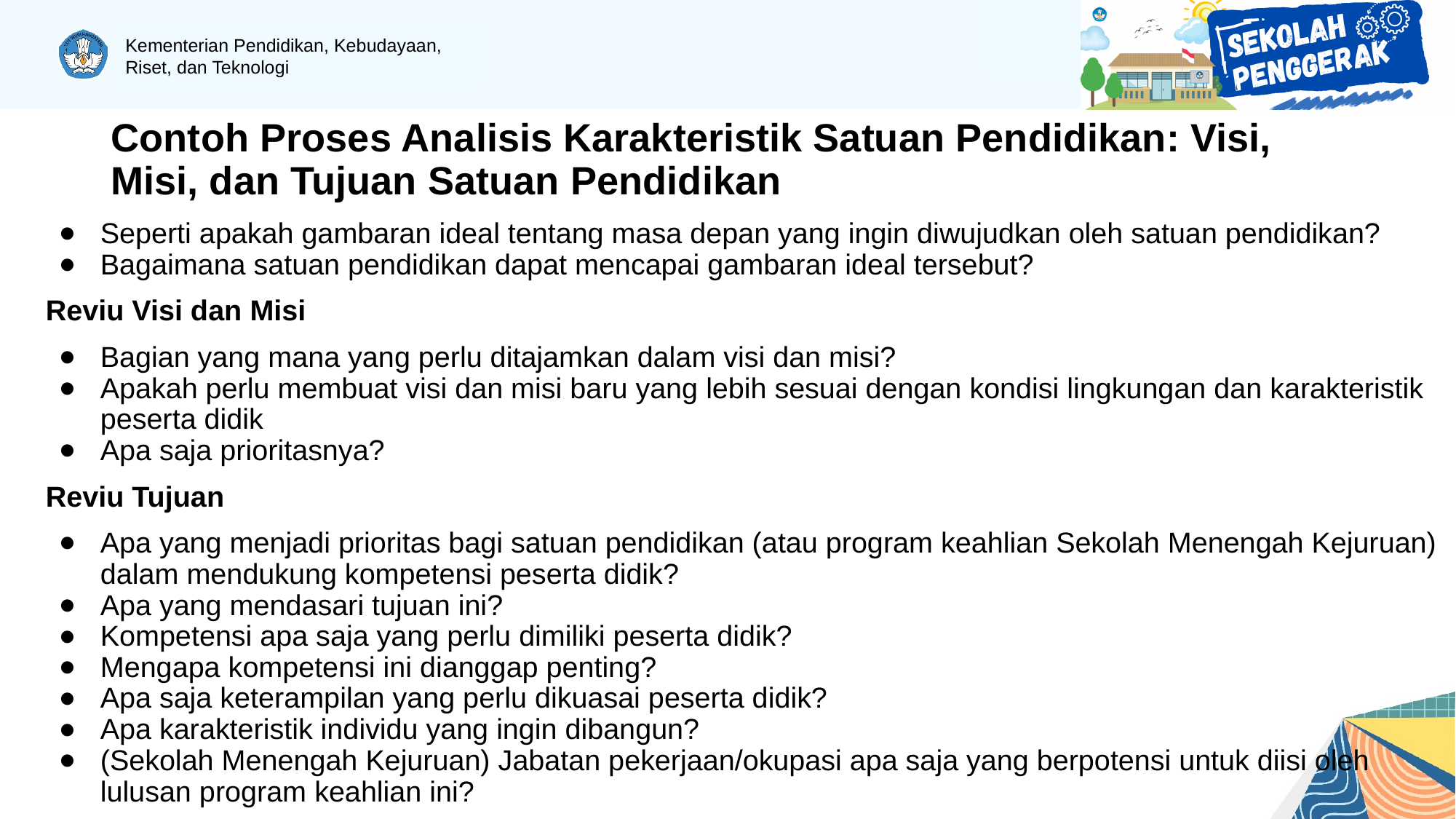

# Contoh Proses Analisis Karakteristik Satuan Pendidikan: Visi, Misi, dan Tujuan Satuan Pendidikan
Seperti apakah gambaran ideal tentang masa depan yang ingin diwujudkan oleh satuan pendidikan?
Bagaimana satuan pendidikan dapat mencapai gambaran ideal tersebut?
Reviu Visi dan Misi
Bagian yang mana yang perlu ditajamkan dalam visi dan misi?
Apakah perlu membuat visi dan misi baru yang lebih sesuai dengan kondisi lingkungan dan karakteristik peserta didik
Apa saja prioritasnya?
Reviu Tujuan
Apa yang menjadi prioritas bagi satuan pendidikan (atau program keahlian Sekolah Menengah Kejuruan) dalam mendukung kompetensi peserta didik?
Apa yang mendasari tujuan ini?
Kompetensi apa saja yang perlu dimiliki peserta didik?
Mengapa kompetensi ini dianggap penting?
Apa saja keterampilan yang perlu dikuasai peserta didik?
Apa karakteristik individu yang ingin dibangun?
(Sekolah Menengah Kejuruan) Jabatan pekerjaan/okupasi apa saja yang berpotensi untuk diisi oleh lulusan program keahlian ini?